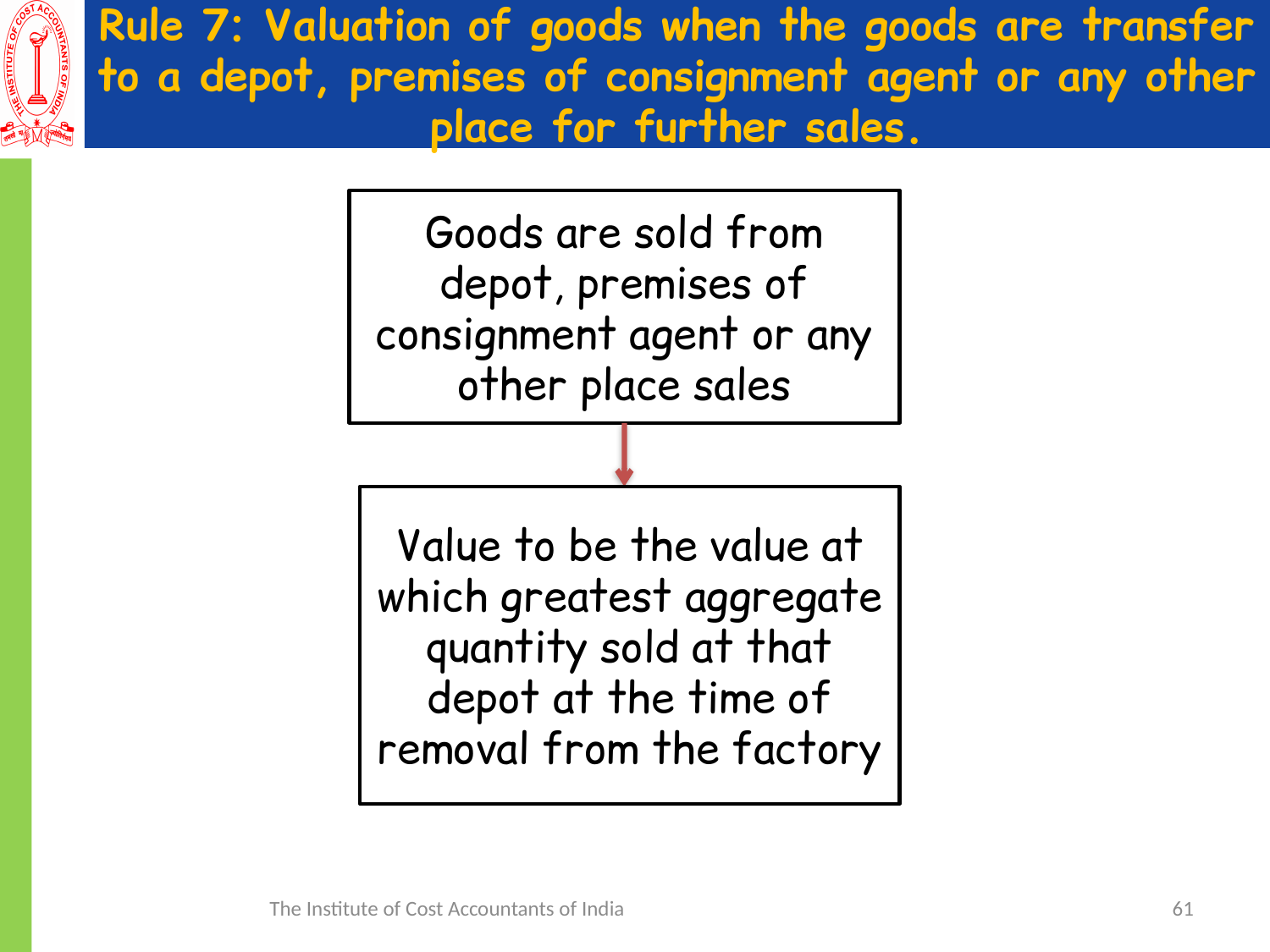

# Rule 7: Valuation of goods when the goods are transfer to a depot, premises of consignment agent or any other place for further sales.

Goods are sold from depot, premises of consignment agent or any other place sales
Value to be the value at which greatest aggregate quantity sold at that depot at the time of removal from the factory
The Institute of Cost Accountants of India
61